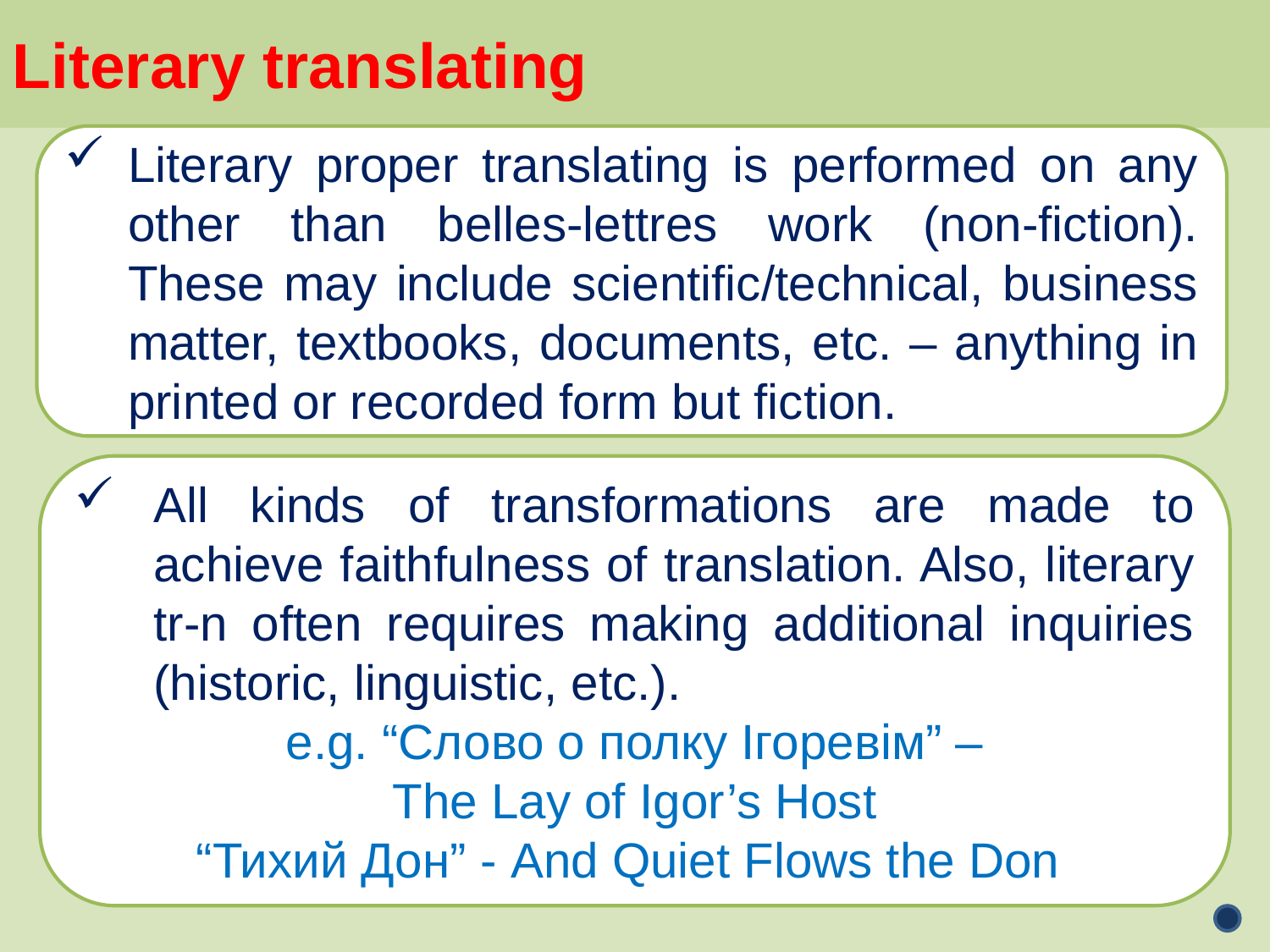

Literary translating
Literary proper translating is performed on any other than belles-lettres work (non-fiction). These may include scientific/technical, business matter, textbooks, documents, etc. – anything in printed or recorded form but fiction.
All kinds of transformations are made to achieve faithfulness of translation. Also, literary tr-n often requires making additional inquiries (historic, linguistic, etc.).
e.g. “Слово о полку Ігоревім” –
The Lay of Igor’s Host
“Тихий Дон” - And Quiet Flows the Don